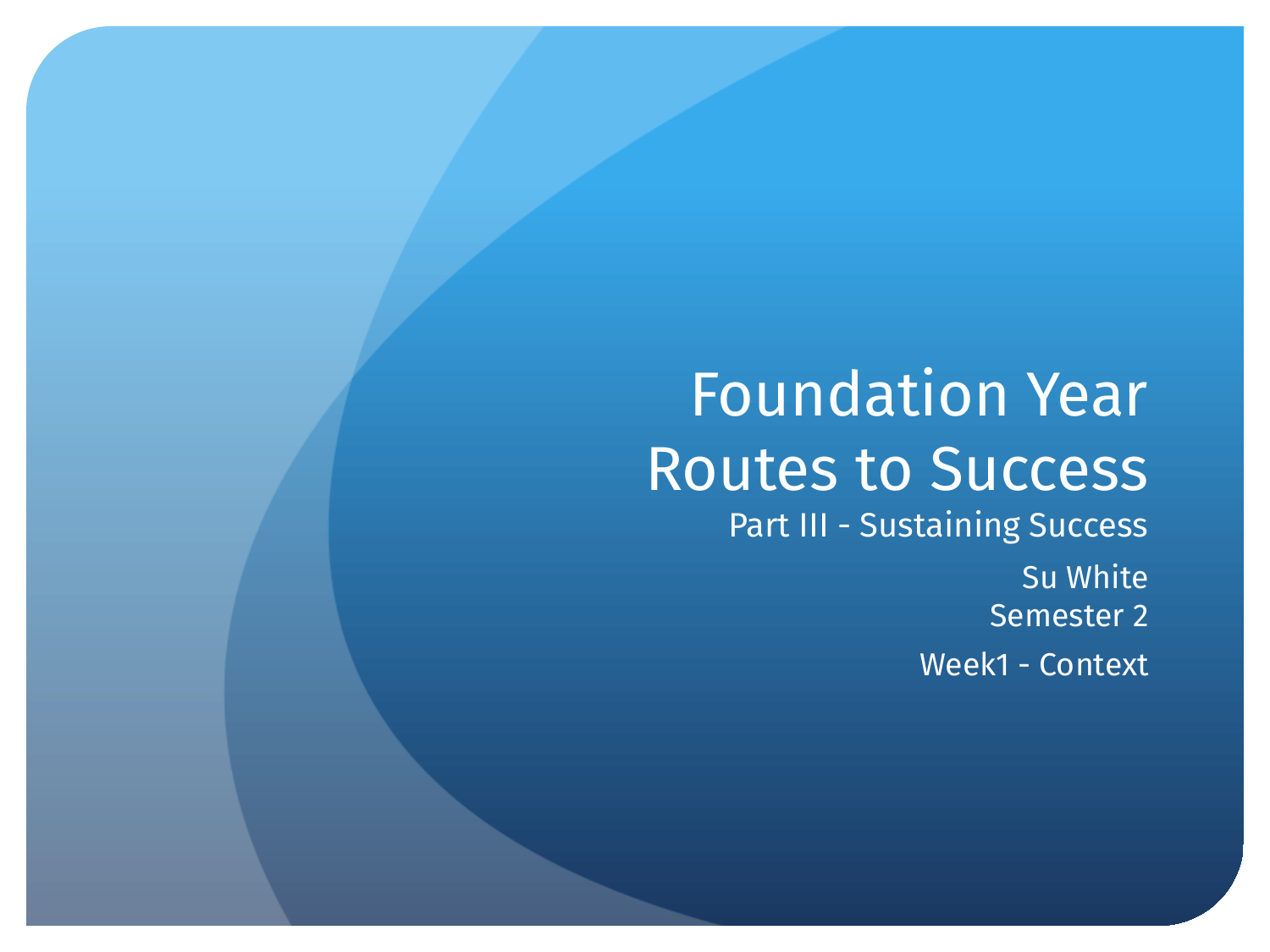

# Foundation Year Routes to Success Part III - Sustaining Success
Su White
Semester 2
Week1 - Context